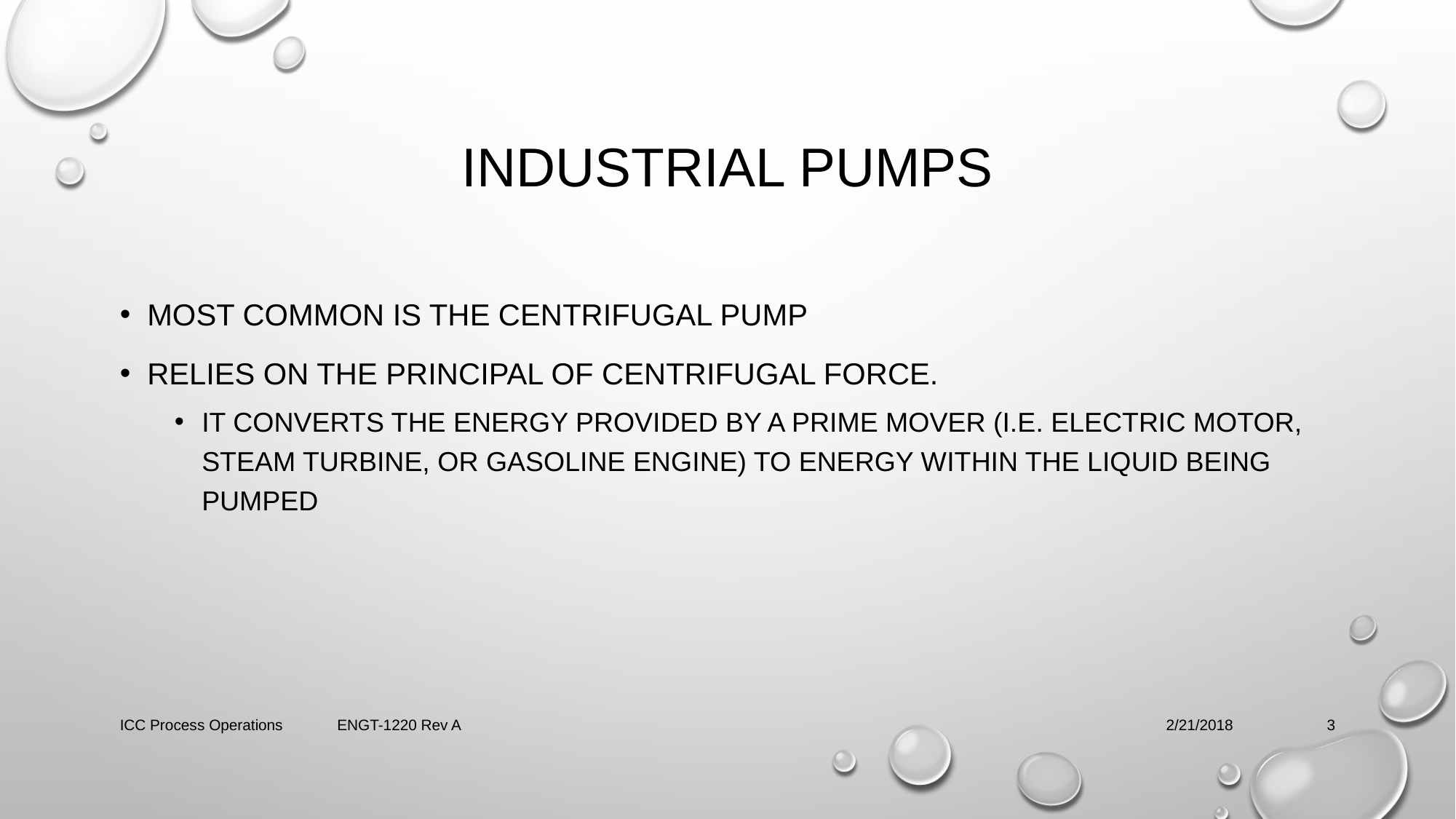

# Industrial pumps
Most common is the centrifugal Pump
Relies on the principal of centrifugal force.
It converts the energy provided by a prime mover (i.e. electric motor, steam turbine, or gasoline engine) to energy within the liquid being pumped

ICC Process Operations             ENGT-1220 Rev A
2/21/2018
3